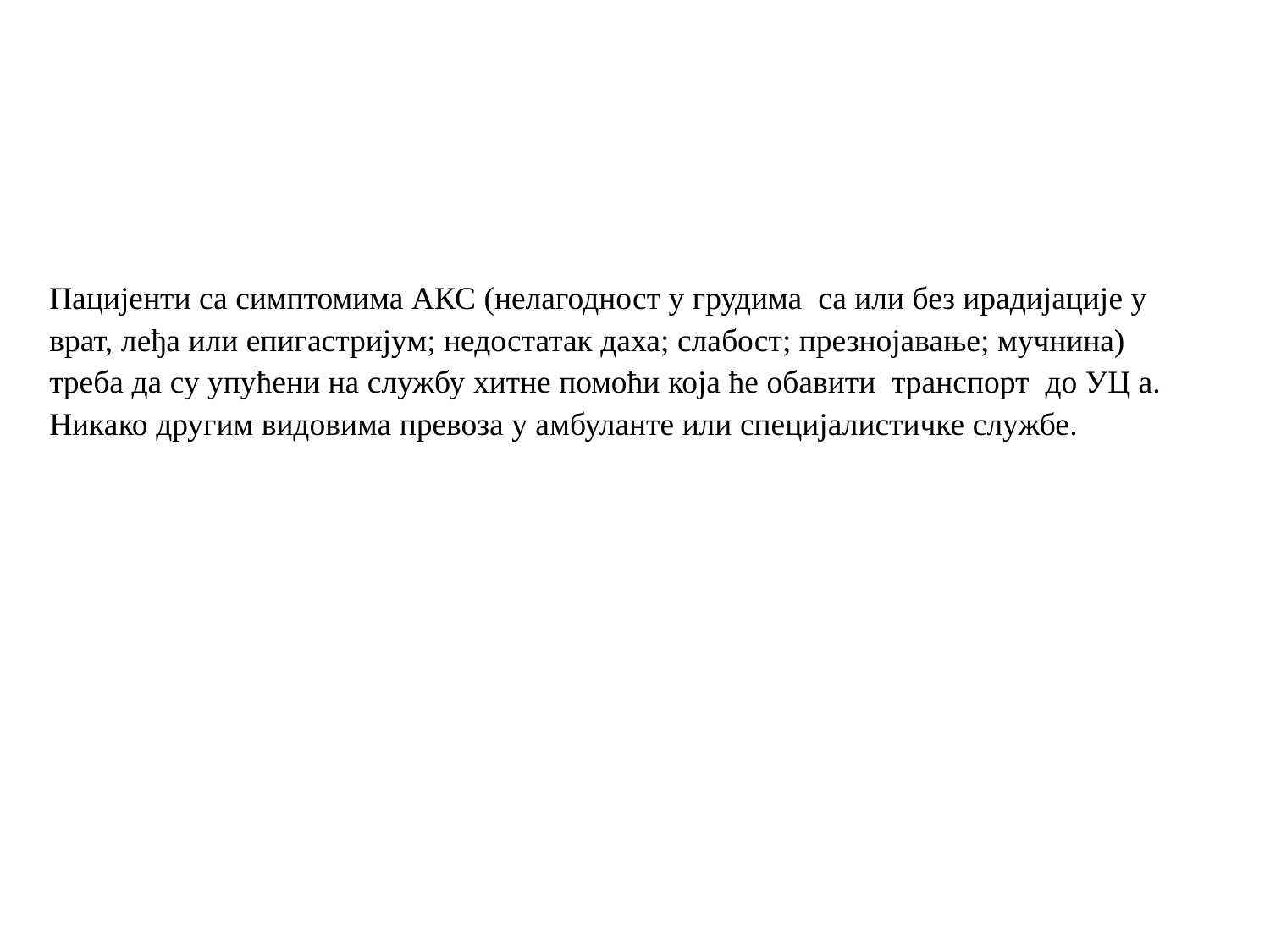

Пацијенти са симптомима АКС (нелагодност у грудима  са или без ирадијације у врат, леђа или епигастријум; недостатак даха; слабост; презнојавање; мучнина) треба да су упућени на службу хитне помоћи која ће обавити  транспорт  до УЦ а. Никако другим видовима превоза у амбуланте или специјалистичке службе.